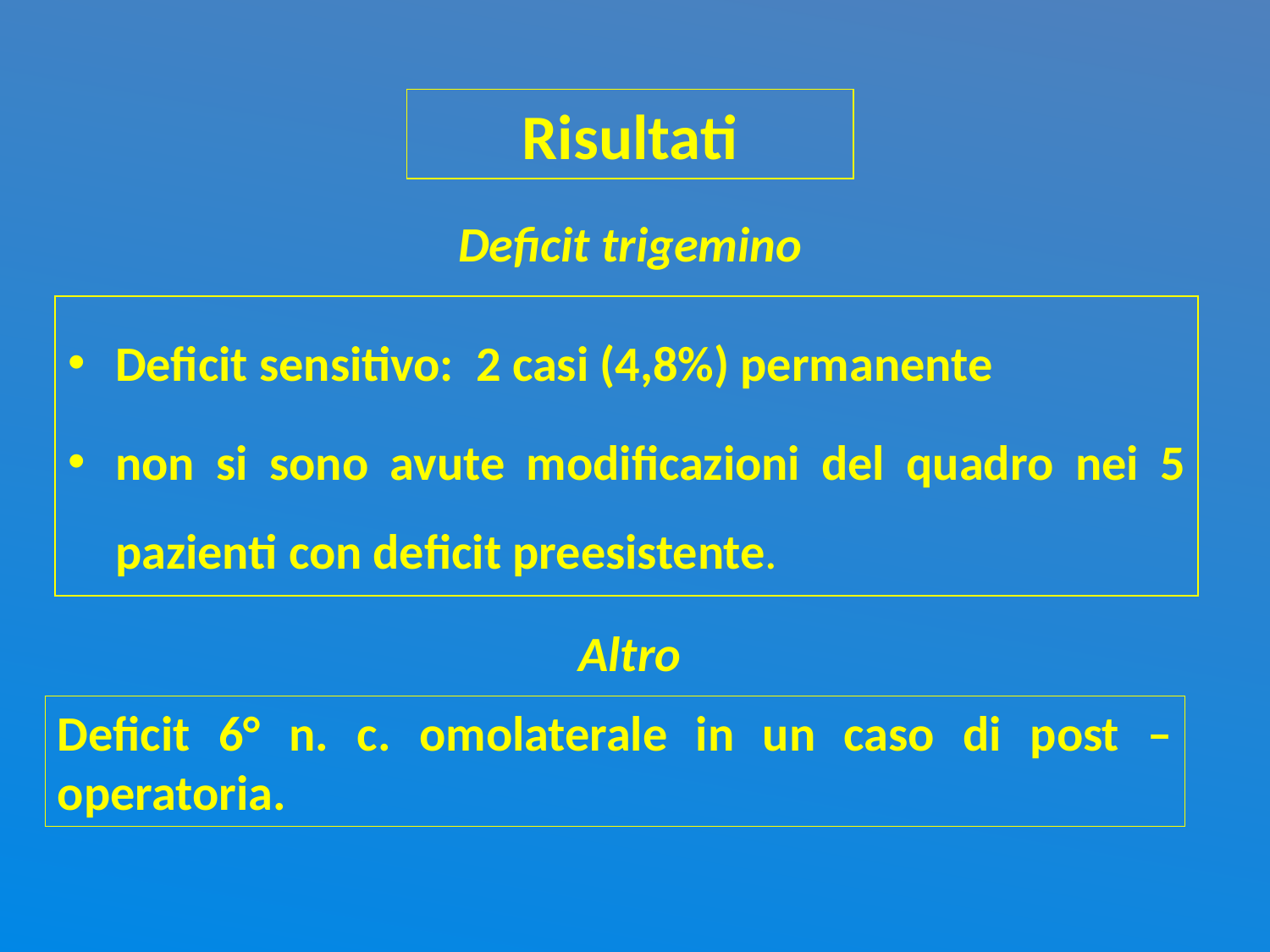

# Risultati
Deficit trigemino
Deficit sensitivo:  2 casi (4,8%) permanente
non si sono avute modificazioni del quadro nei 5 pazienti con deficit preesistente.
Altro
Deficit 6° n. c. omolaterale in un caso di post – operatoria.